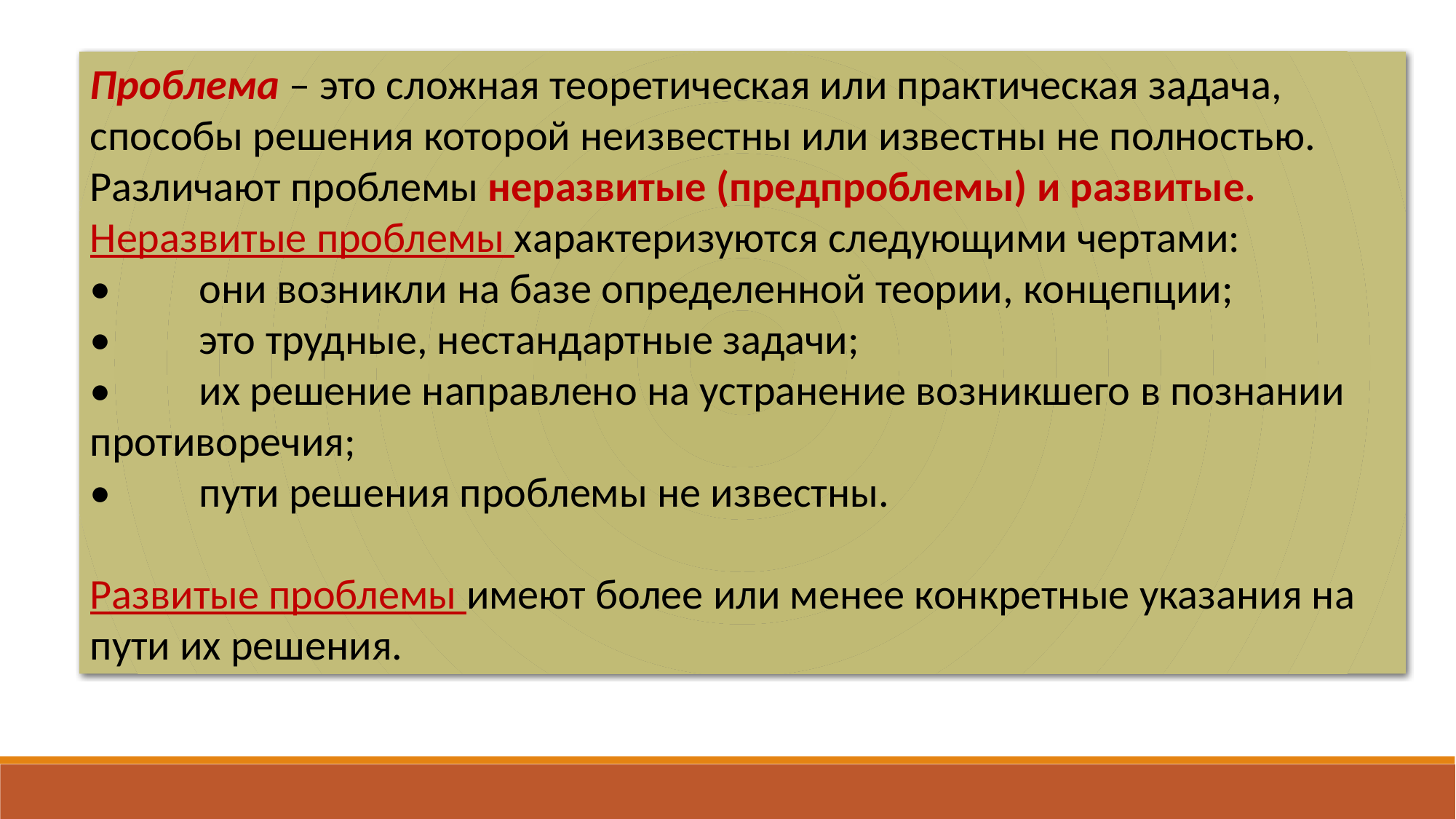

Проблема – это сложная теоретическая или практическая задача, способы решения которой неизвестны или известны не полностью.
Различают проблемы неразвитые (предпроблемы) и развитые.
Неразвитые проблемы характеризуются следующими чертами:
•	они возникли на базе определенной теории, концепции;
•	это трудные, нестандартные задачи;
•	их решение направлено на устранение возникшего в познании противоречия;
•	пути решения проблемы не известны.

Развитые проблемы имеют более или менее конкретные указания на пути их решения.